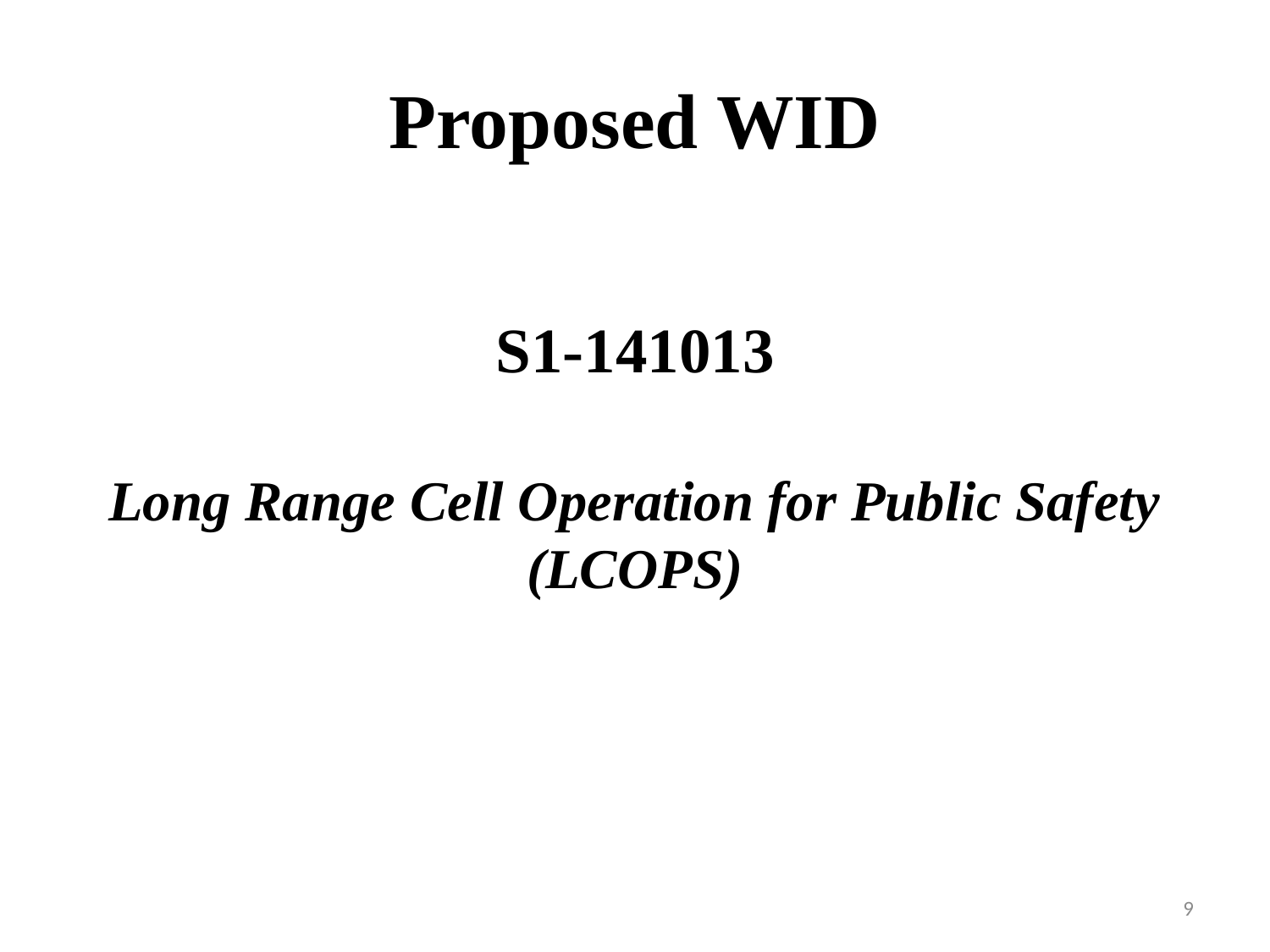

# Proposed WID

S1-141013
Long Range Cell Operation for Public Safety (LCOPS)
9